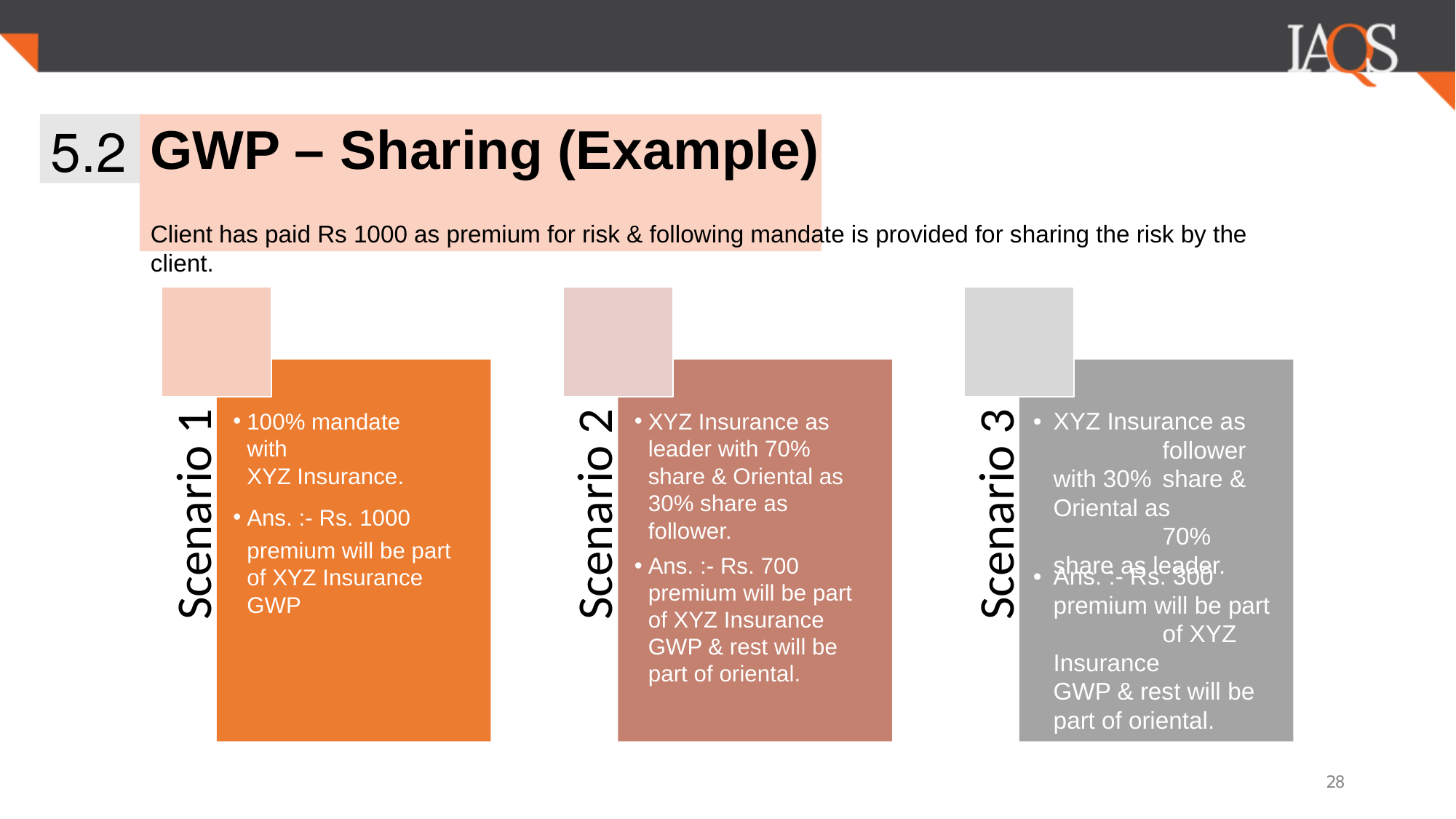

5.2
# GWP – Sharing (Example)
Client has paid Rs 1000 as premium for risk & following mandate is provided for sharing the risk by the client.

100% mandate with
XYZ Insurance.
XYZ Insurance as leader with 70% share & Oriental as 30% share as follower.
XYZ Insurance as 	follower with 30% 	share & Oriental as 	70% share as leader.
Scenario 1
Scenario 2
Scenario 3
Ans. :- Rs. 1000
premium will be part
of XYZ Insurance GWP
Ans. :- Rs. 700 premium will be part of XYZ Insurance GWP & rest will be part of oriental.
Ans. :- Rs. 300 	premium will be part 	of XYZ Insurance 	GWP & rest will be 	part of oriental.
28